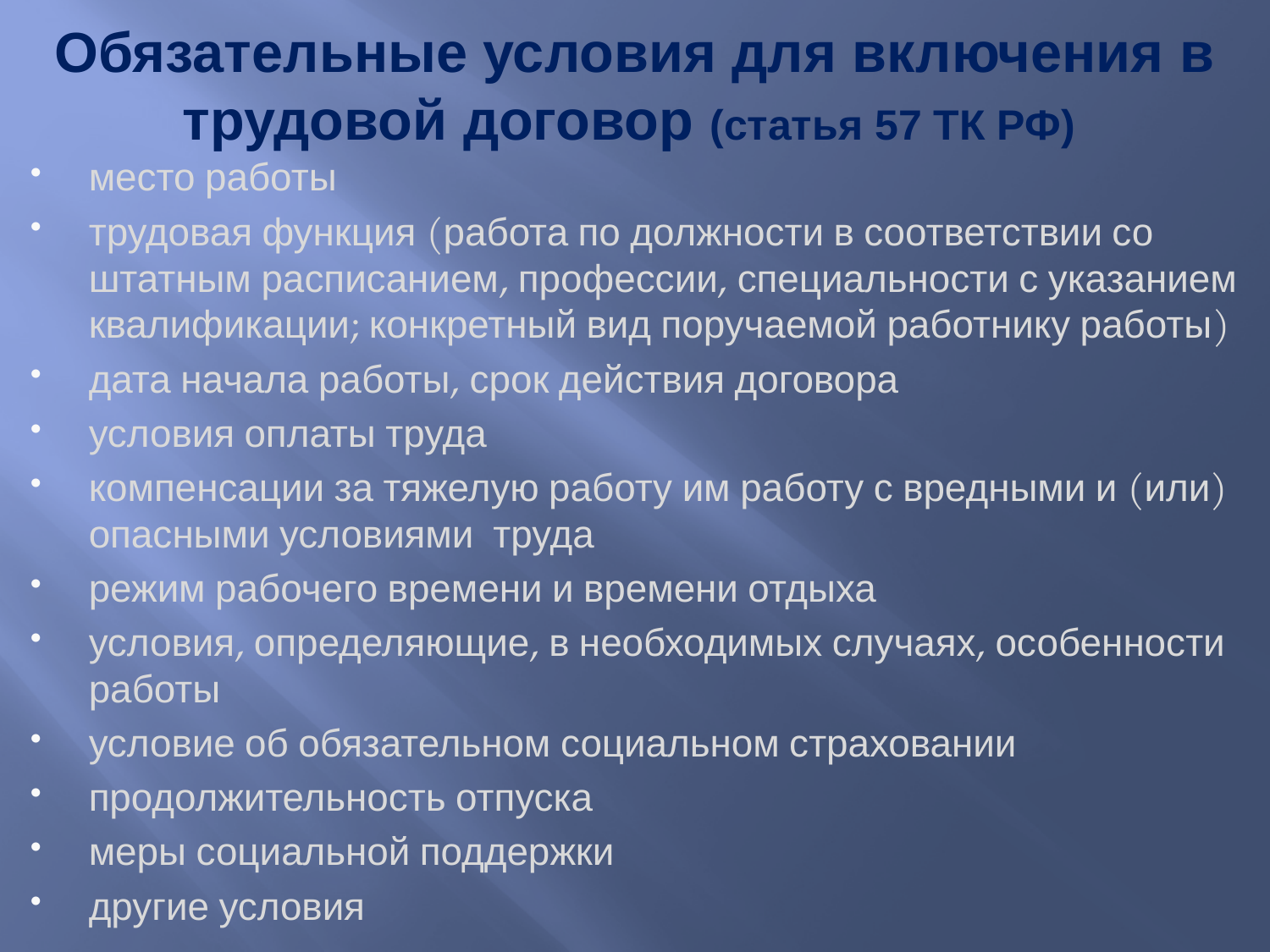

# Обязательные условия для включения в трудовой договор (статья 57 ТК РФ)
место работы
трудовая функция (работа по должности в соответствии со штатным расписанием, профессии, специальности с указанием квалификации; конкретный вид поручаемой работнику работы)
дата начала работы, срок действия договора
условия оплаты труда
компенсации за тяжелую работу им работу с вредными и (или) опасными условиями  труда
режим рабочего времени и времени отдыха
условия, определяющие, в необходимых случаях, особенности работы
условие об обязательном социальном страховании
продолжительность отпуска
меры социальной поддержки
другие условия